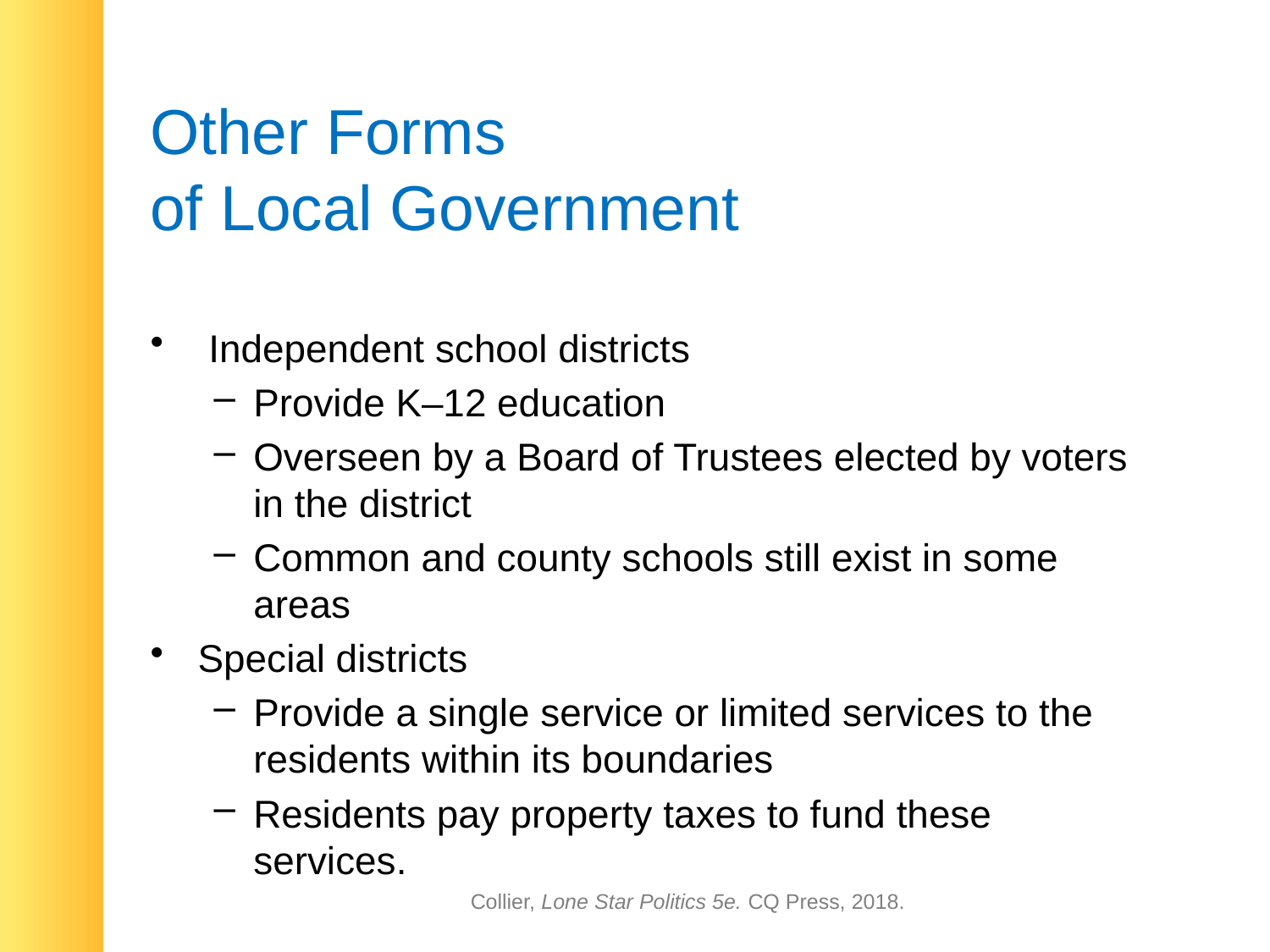

# Other Forms of Local Government
 Independent school districts
Provide K–12 education
Overseen by a Board of Trustees elected by voters in the district
Common and county schools still exist in some areas
Special districts
Provide a single service or limited services to the residents within its boundaries
Residents pay property taxes to fund these services.

Collier, Lone Star Politics 5e. CQ Press, 2018.